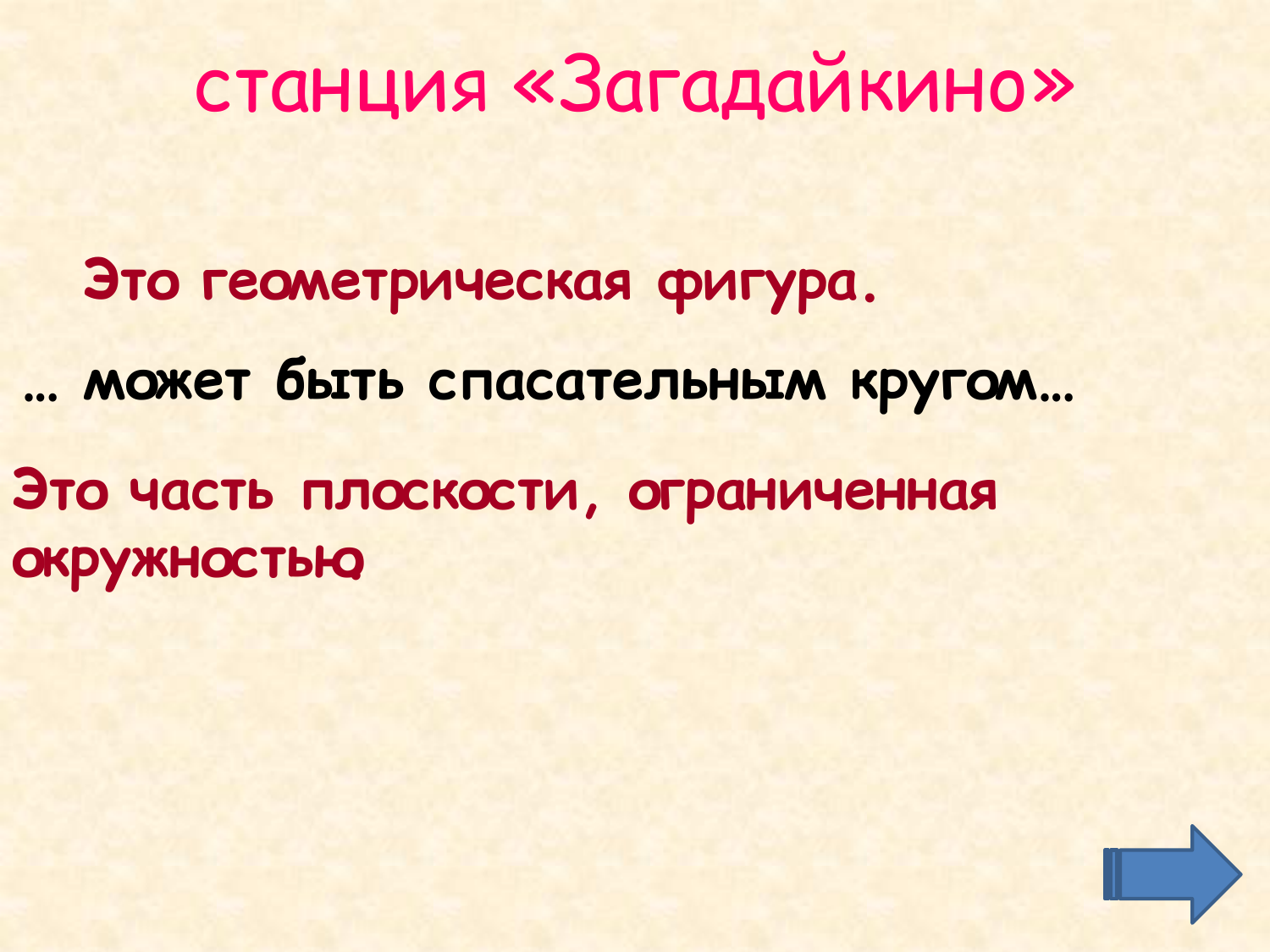

# станция «Загадайкино»

Это геометрическая фигура.
… может быть спасательным кругом…
Это часть плоскости, ограниченная окружностью.